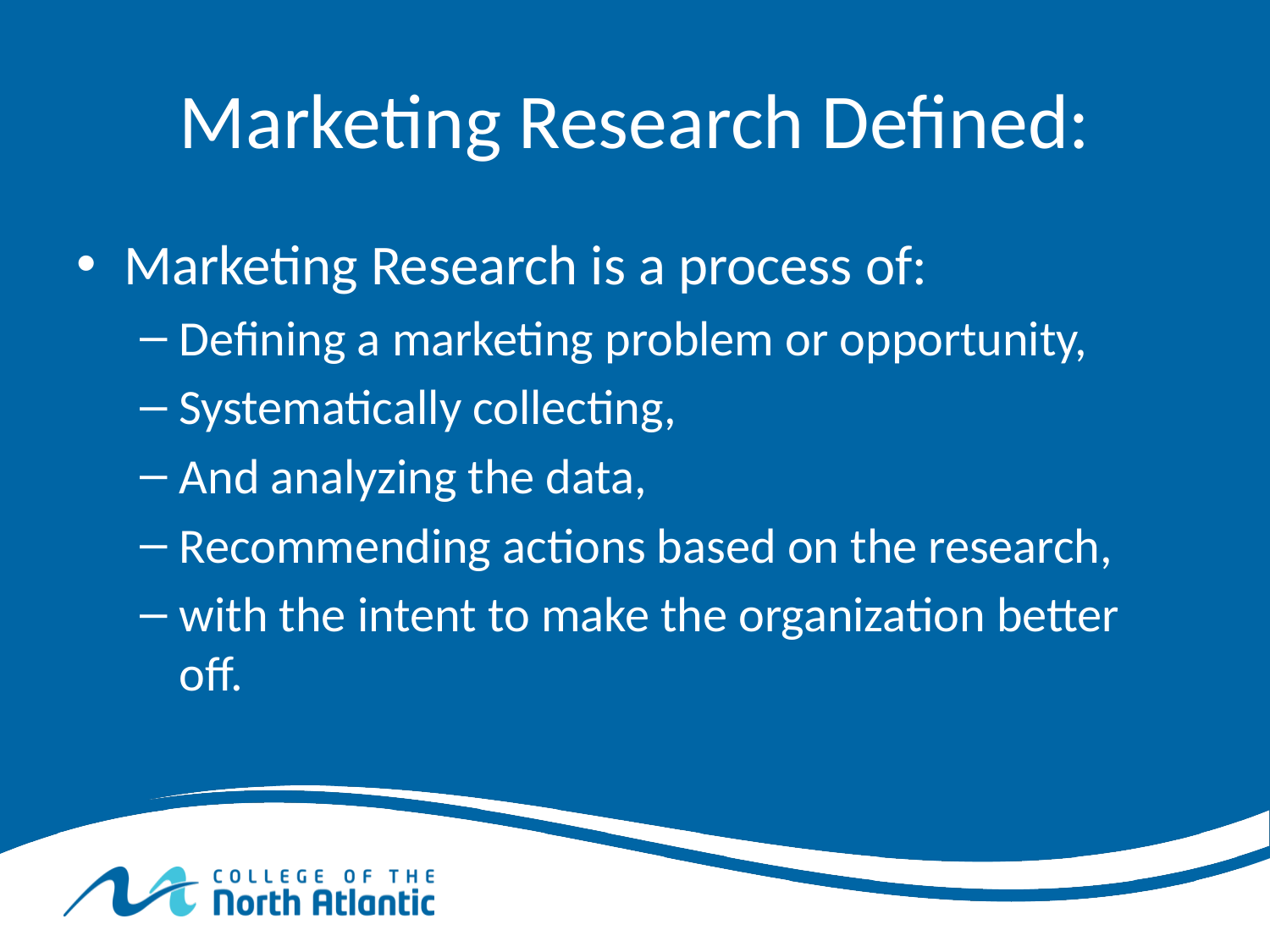

# Marketing Research Defined:
Marketing Research is a process of:
Defining a marketing problem or opportunity,
Systematically collecting,
And analyzing the data,
Recommending actions based on the research,
with the intent to make the organization better off.